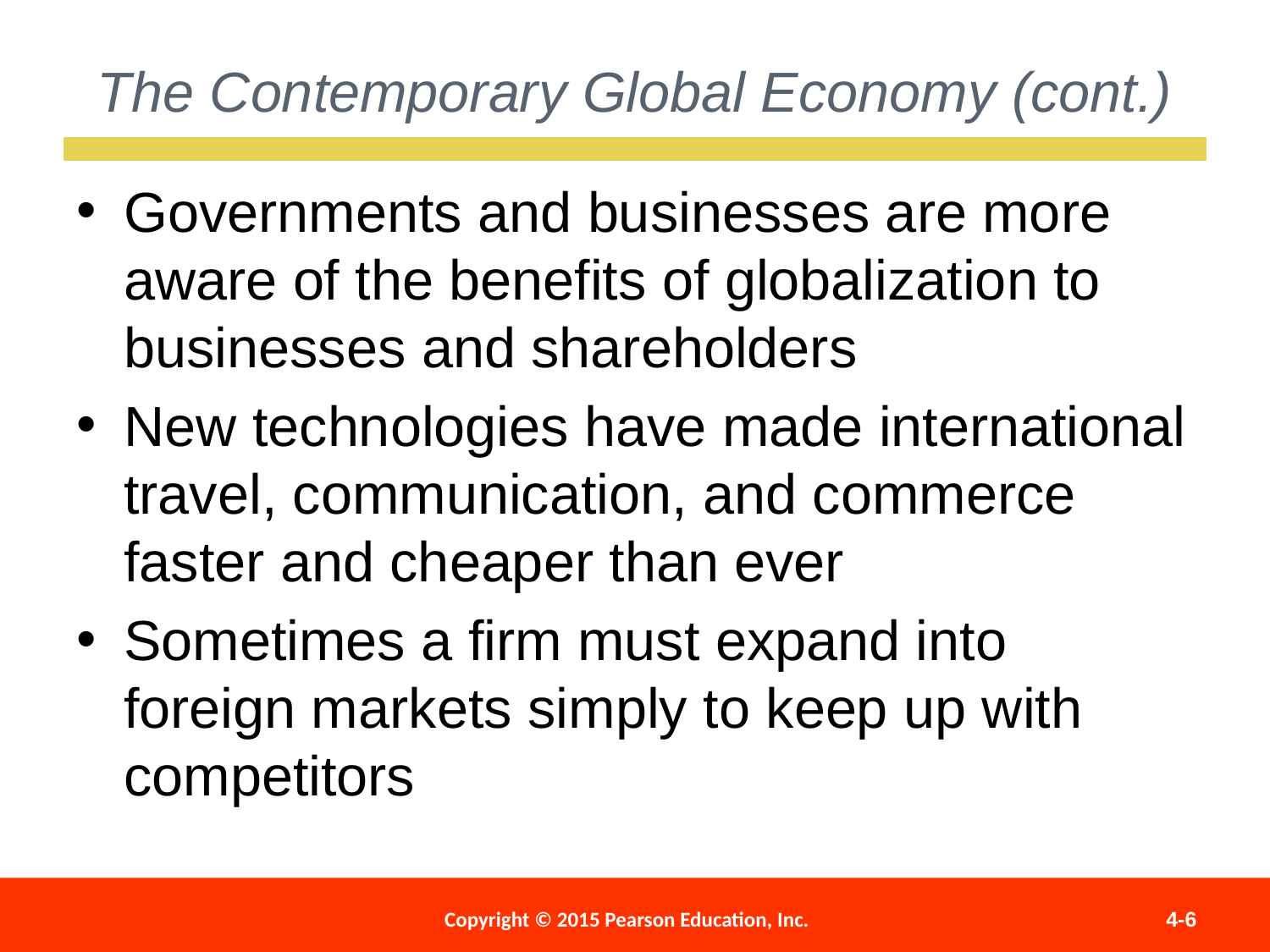

The Contemporary Global Economy (cont.)
Governments and businesses are more aware of the benefits of globalization to businesses and shareholders
New technologies have made international travel, communication, and commerce faster and cheaper than ever
Sometimes a firm must expand into foreign markets simply to keep up with competitors